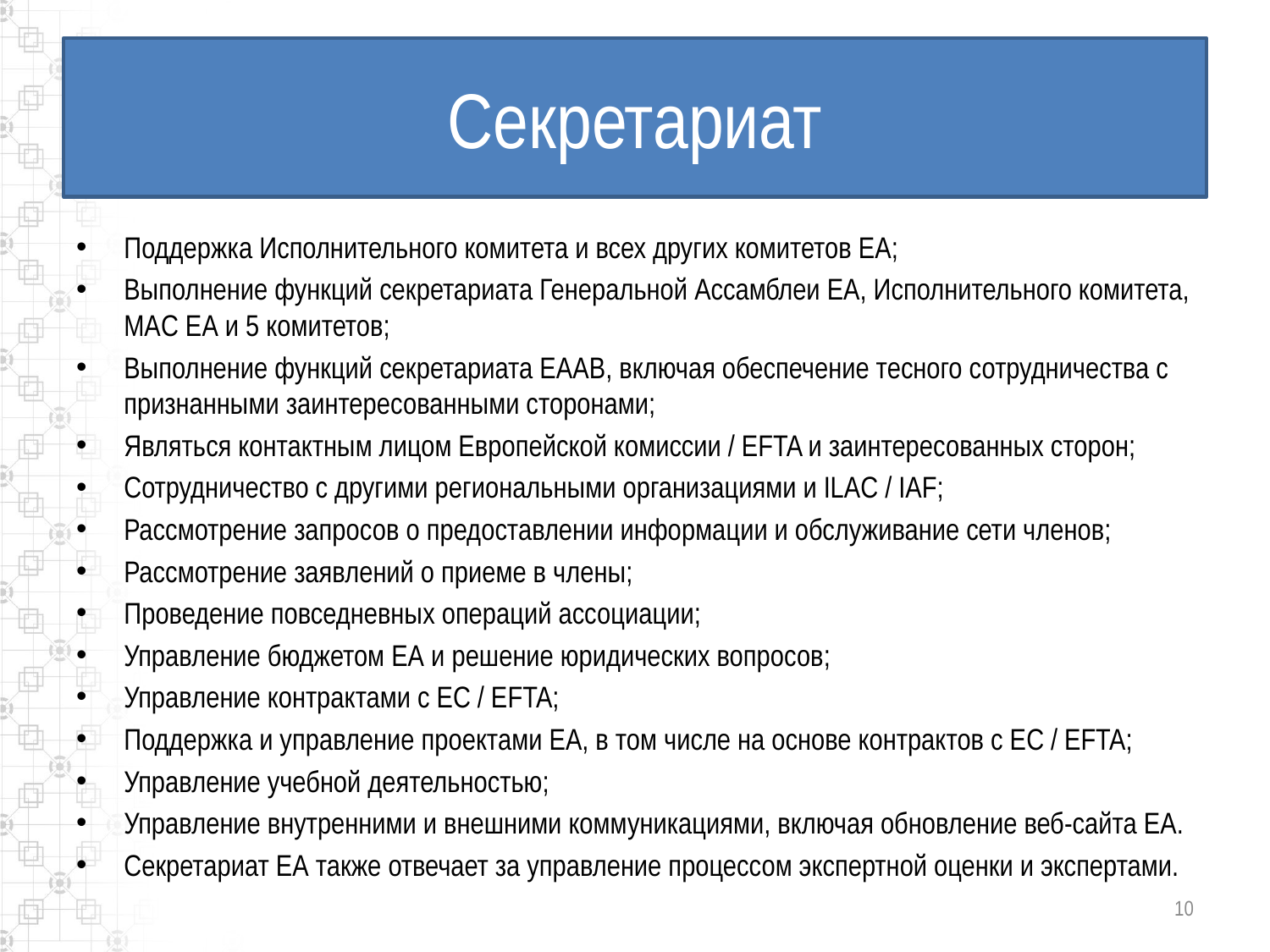

# Секретариат
Поддержка Исполнительного комитета и всех других комитетов ЕА;
Выполнение функций секретариата Генеральной Ассамблеи ЕА, Исполнительного комитета, MAC ЕА и 5 комитетов;
Выполнение функций секретариата EAAB, включая обеспечение тесного сотрудничества с признанными заинтересованными сторонами;
Являться контактным лицом Европейской комиссии / EFTA и заинтересованных сторон;
Сотрудничество с другими региональными организациями и ILAC / IAF;
Рассмотрение запросов о предоставлении информации и обслуживание сети членов;
Рассмотрение заявлений о приеме в члены;
Проведение повседневных операций ассоциации;
Управление бюджетом ЕА и решение юридических вопросов;
Управление контрактами с ЕС / EFTA;
Поддержка и управление проектами EA, в том числе на основе контрактов с EC / EFTA;
Управление учебной деятельностью;
Управление внутренними и внешними коммуникациями, включая обновление веб-сайта EA.
Секретариат ЕА также отвечает за управление процессом экспертной оценки и экспертами.
10